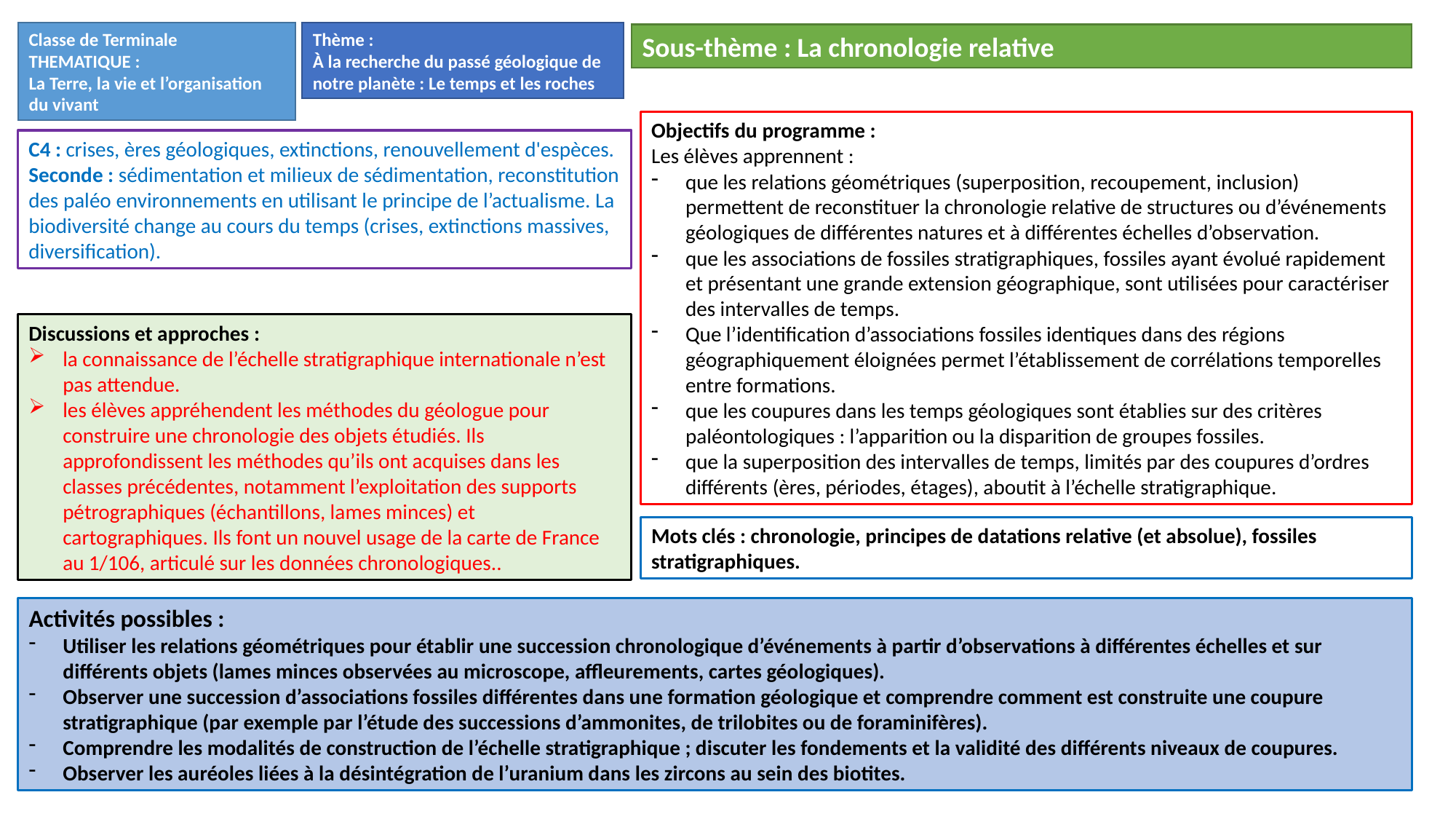

Classe de Terminale
THEMATIQUE :
La Terre, la vie et l’organisation du vivant
Thème :
À la recherche du passé géologique de notre planète : Le temps et les roches
Sous-thème : La chronologie relative
Objectifs du programme :
Les élèves apprennent :
que les relations géométriques (superposition, recoupement, inclusion) permettent de reconstituer la chronologie relative de structures ou d’événements géologiques de différentes natures et à différentes échelles d’observation.
que les associations de fossiles stratigraphiques, fossiles ayant évolué rapidement et présentant une grande extension géographique, sont utilisées pour caractériser des intervalles de temps.
Que l’identification d’associations fossiles identiques dans des régions géographiquement éloignées permet l’établissement de corrélations temporelles entre formations.
que les coupures dans les temps géologiques sont établies sur des critères paléontologiques : l’apparition ou la disparition de groupes fossiles.
que la superposition des intervalles de temps, limités par des coupures d’ordres différents (ères, périodes, étages), aboutit à l’échelle stratigraphique.
C4 : crises, ères géologiques, extinctions, renouvellement d'espèces.
Seconde : sédimentation et milieux de sédimentation, reconstitution des paléo environnements en utilisant le principe de l’actualisme. La biodiversité change au cours du temps (crises, extinctions massives, diversification).
Discussions et approches :
la connaissance de l’échelle stratigraphique internationale n’est pas attendue.
les élèves appréhendent les méthodes du géologue pour construire une chronologie des objets étudiés. Ils approfondissent les méthodes qu’ils ont acquises dans les classes précédentes, notamment l’exploitation des supports pétrographiques (échantillons, lames minces) et cartographiques. Ils font un nouvel usage de la carte de France au 1/106, articulé sur les données chronologiques..
Mots clés : chronologie, principes de datations relative (et absolue), fossiles stratigraphiques.
Activités possibles :
Utiliser les relations géométriques pour établir une succession chronologique d’événements à partir d’observations à différentes échelles et sur différents objets (lames minces observées au microscope, affleurements, cartes géologiques).
Observer une succession d’associations fossiles différentes dans une formation géologique et comprendre comment est construite une coupure stratigraphique (par exemple par l’étude des successions d’ammonites, de trilobites ou de foraminifères).
Comprendre les modalités de construction de l’échelle stratigraphique ; discuter les fondements et la validité des différents niveaux de coupures.
Observer les auréoles liées à la désintégration de l’uranium dans les zircons au sein des biotites.